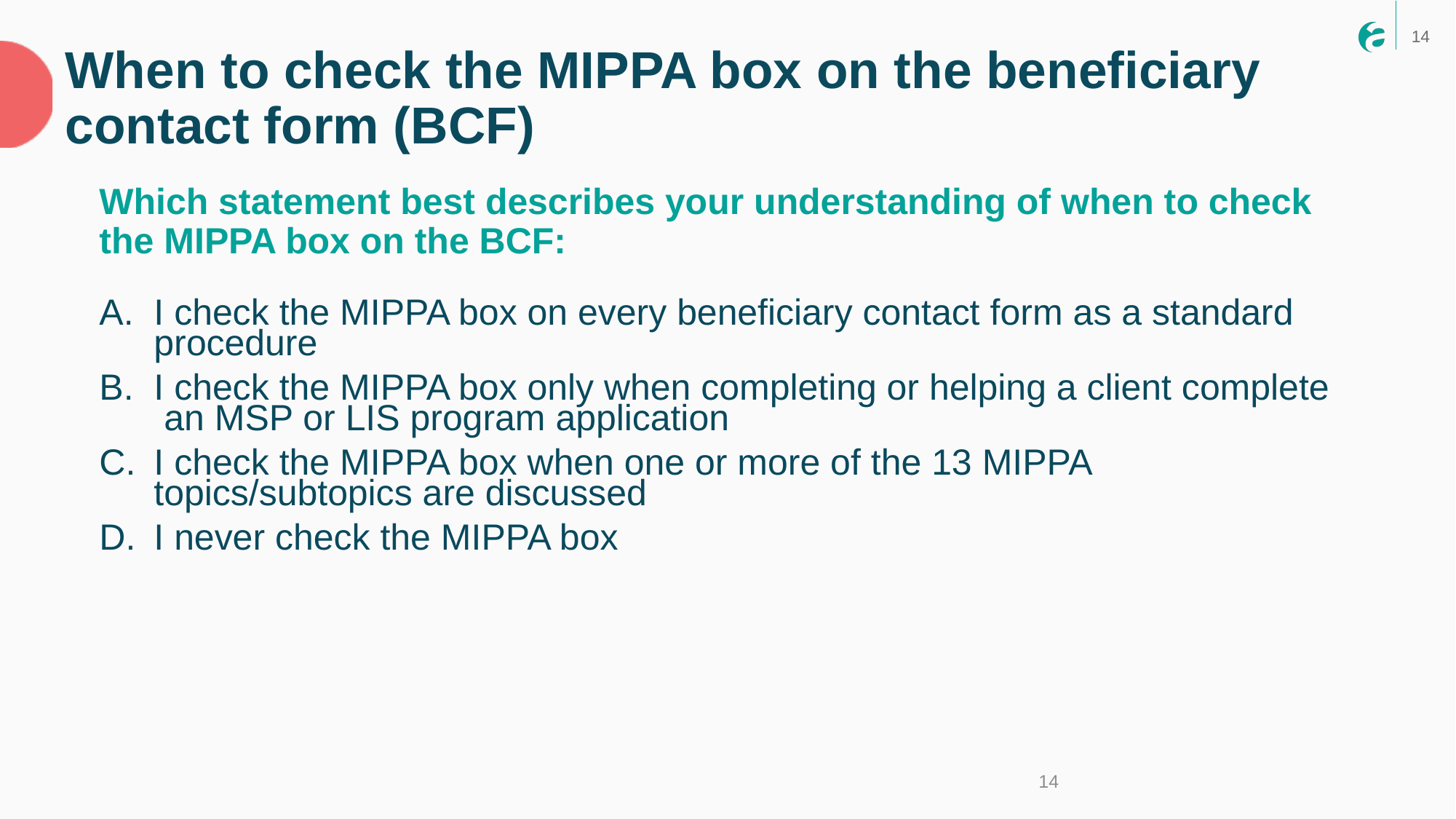

When to check the MIPPA box on the beneficiary contact form (BCF)
Which statement best describes your understanding of when to check the MIPPA box on the BCF:

I check the MIPPA box on every beneficiary contact form as a standard procedure
I check the MIPPA box only when completing or helping a client complete  an MSP or LIS program application
I check the MIPPA box when one or more of the 13 MIPPA topics/subtopics are discussed
I never check the MIPPA box
14